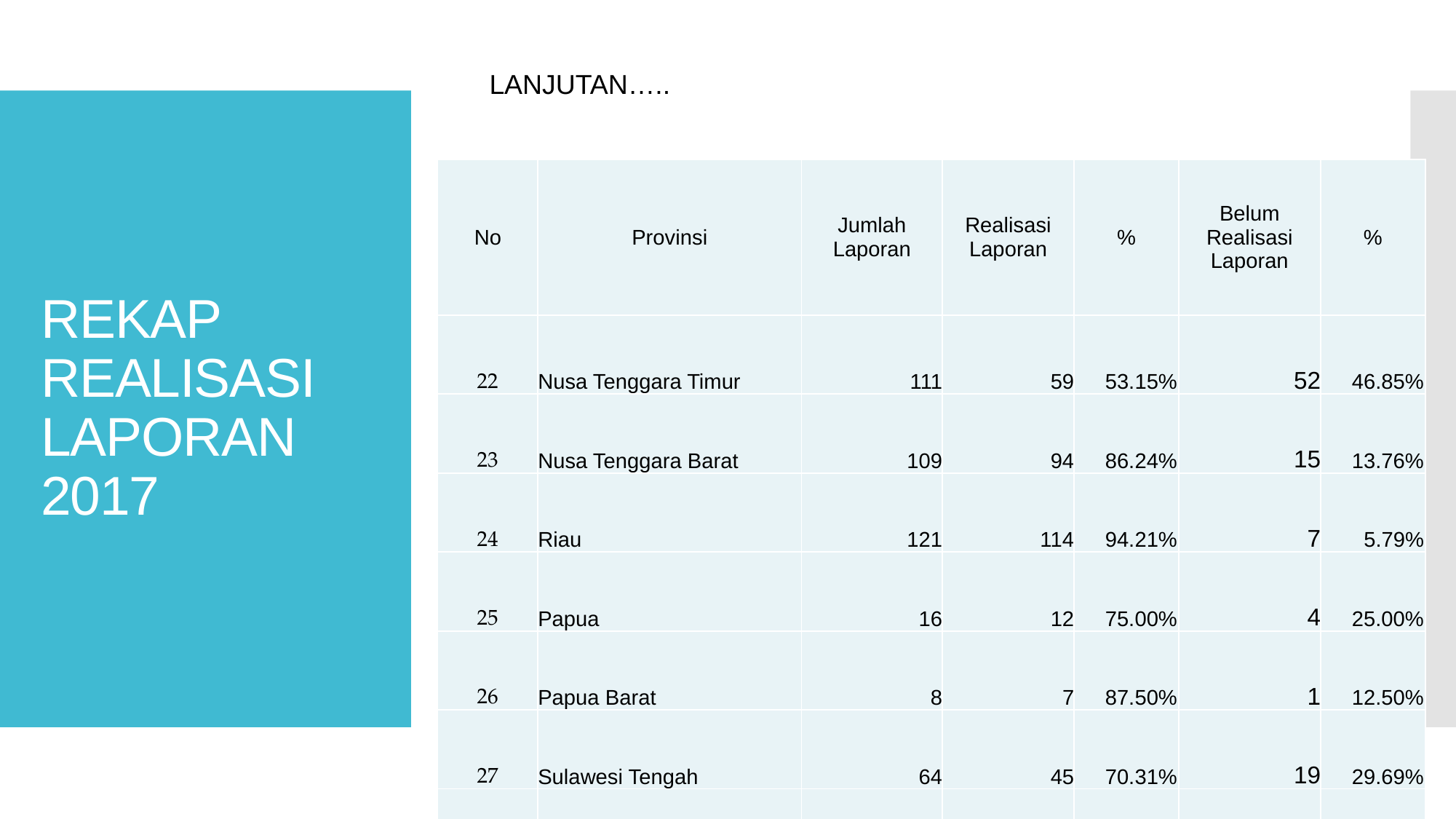

LANJUTAN…..
# REKAP REALISASI LAPORAN 2017
| No | Provinsi | Jumlah Laporan | Realisasi Laporan | % | Belum Realisasi Laporan | % |
| --- | --- | --- | --- | --- | --- | --- |
| 22 | Nusa Tenggara Timur | 111 | 59 | 53.15% | 52 | 46.85% |
| 23 | Nusa Tenggara Barat | 109 | 94 | 86.24% | 15 | 13.76% |
| 24 | Riau | 121 | 114 | 94.21% | 7 | 5.79% |
| 25 | Papua | 16 | 12 | 75.00% | 4 | 25.00% |
| 26 | Papua Barat | 8 | 7 | 87.50% | 1 | 12.50% |
| 27 | Sulawesi Tengah | 64 | 45 | 70.31% | 19 | 29.69% |
| 28 | Sulawesi Selatan | 71 | 59 | 83.10% | 12 | 16.90% |
| 29 | Sulawesi Utara | 32 | 21 | 65.63% | 11 | 34.38% |
| 30 | Sulawesi Barat | 21 | 12 | 57.14% | 9 | 42.86% |
| 31 | Sulawesi Tenggara | 143 | 114 | 79.72% | 29 | 20.28% |
| 32 | Sumatera Selatan | 143 | 136 | 95.10% | 7 | 4.90% |
| 33 | Sumatera Barat | 107 | 90 | 84.11% | 17 | 15.89% |
| 34 | Sumatera Utara | 169 | 147 | 86.98% | 22 | 13.02% |
| Total |  | 3101 | 2583 | 83.30% | 518 | 16.70% |